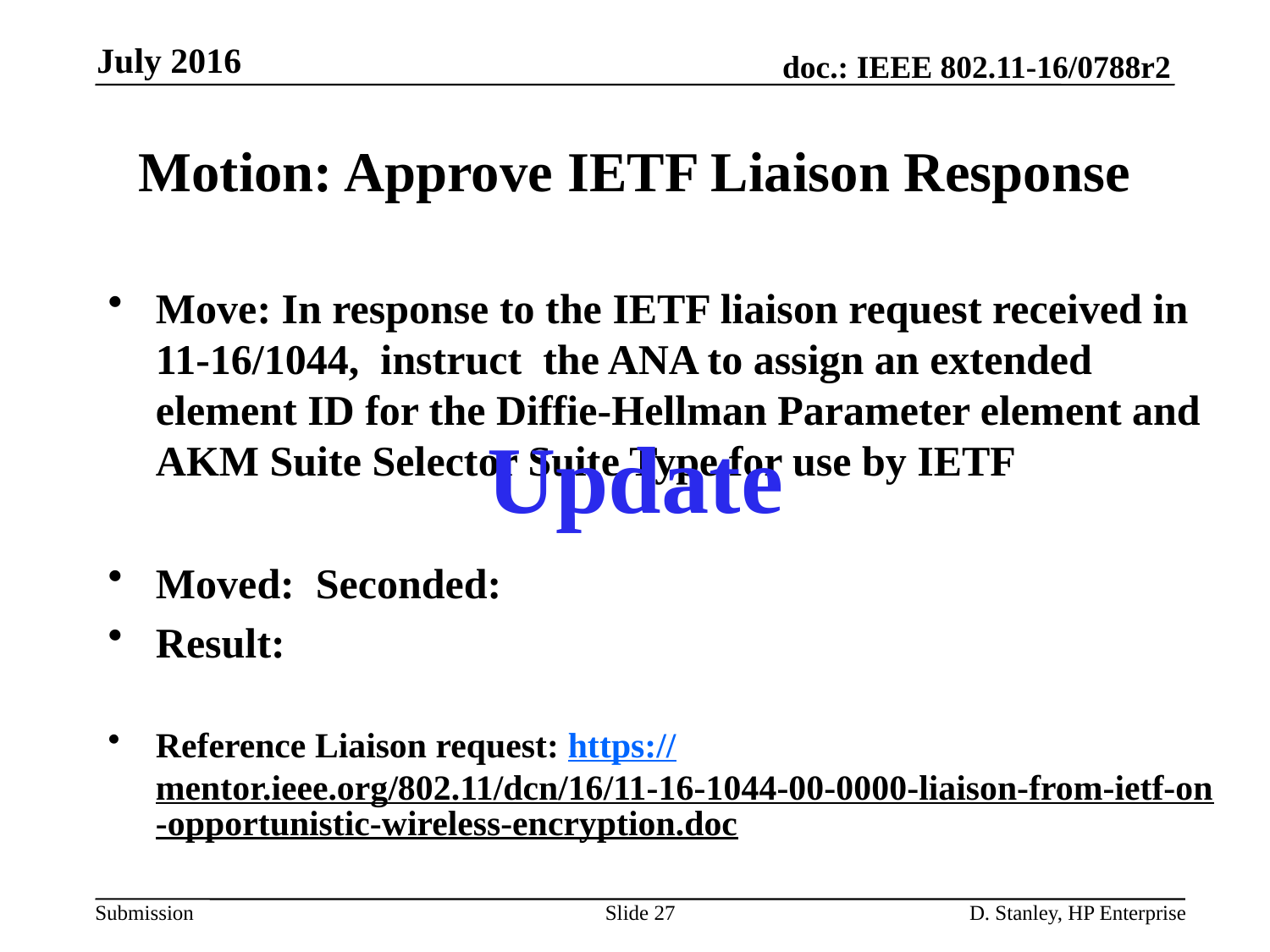

July 2016
# Motion: Approve IETF Liaison Response
Move: In response to the IETF liaison request received in 11-16/1044,  instruct  the ANA to assign an extended element ID for the Diffie-Hellman Parameter element and AKM Suite Selector Suite Type for use by IETF

Moved:  Seconded:
Result:

Reference Liaison request: https://mentor.ieee.org/802.11/dcn/16/11-16-1044-00-0000-liaison-from-ietf-on-opportunistic-wireless-encryption.doc

Update

Slide 27
D. Stanley, HP Enterprise